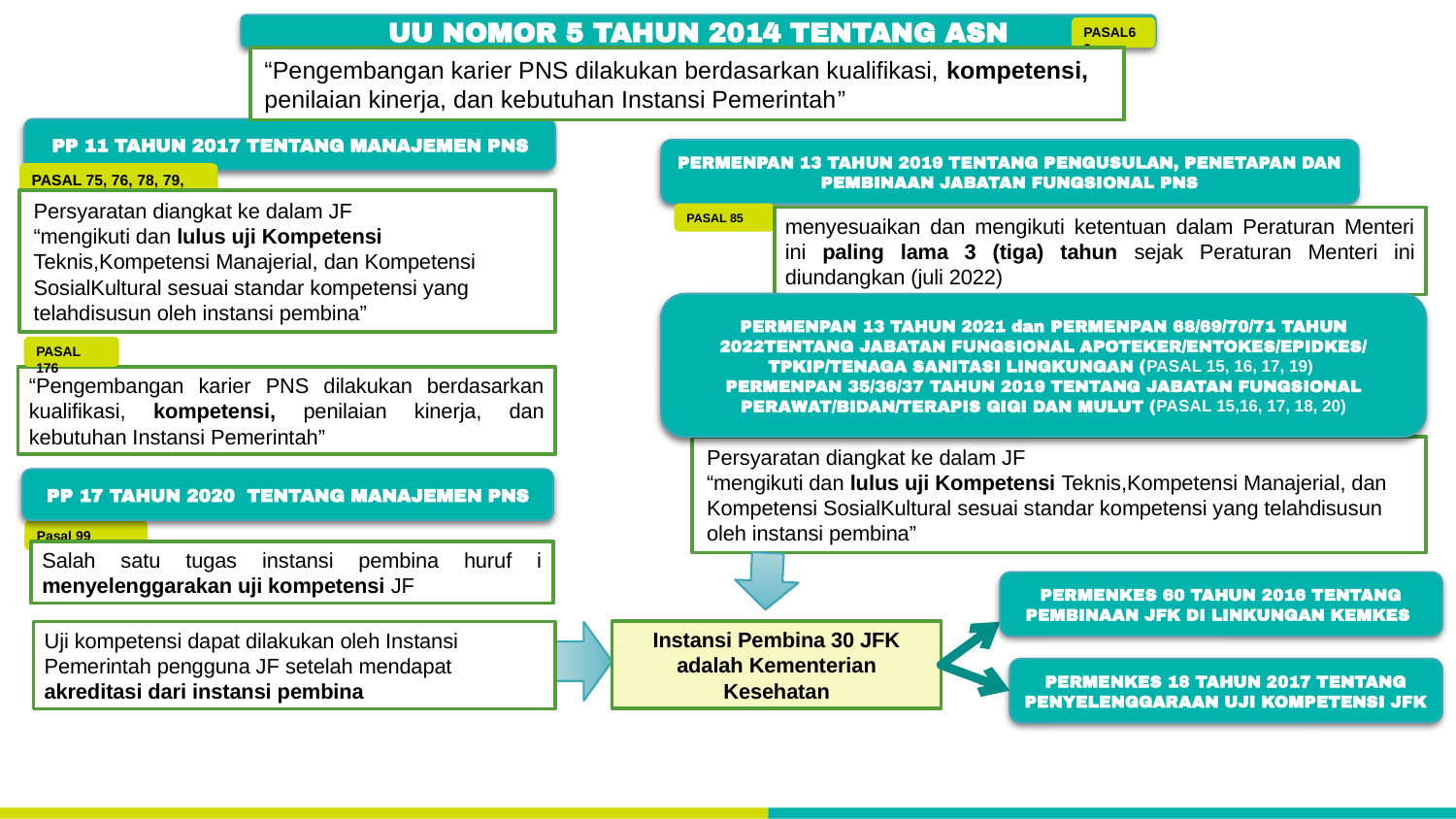

UU NOMOR 5 TAHUN 2014 TENTANG ASN
PASAL69
“Pengembangan karier PNS dilakukan berdasarkan kualifikasi, kompetensi, penilaian kinerja, dan kebutuhan Instansi Pemerintah”
PP 11 TAHUN 2017 TENTANG MANAJEMEN PNS
PERMENPAN 13 TAHUN 2019 TENTANG PENGUSULAN, PENETAPAN DAN PEMBINAAN JABATAN FUNGSIONAL PNS
PASAL 75, 76, 78, 79, 81
Persyaratan diangkat ke dalam JF
“mengikuti dan lulus uji Kompetensi Teknis,Kompetensi Manajerial, dan Kompetensi SosialKultural sesuai standar kompetensi yang telahdisusun oleh instansi pembina”
PASAL 85
menyesuaikan dan mengikuti ketentuan dalam Peraturan Menteri ini paling lama 3 (tiga) tahun sejak Peraturan Menteri ini diundangkan (juli 2022)

PERMENPAN 13 TAHUN 2021 dan PERMENPAN 68/69/70/71 TAHUN 2022TENTANG JABATAN FUNGSIONAL APOTEKER/ENTOKES/EPIDKES/
TPKIP/TENAGA SANITASI LINGKUNGAN (PASAL 15, 16, 17, 19)
PERMENPAN 35/36/37 TAHUN 2019 TENTANG JABATAN FUNGSIONAL PERAWAT/BIDAN/TERAPIS GIGI DAN MULUT (PASAL 15,16, 17, 18, 20)

PASAL 176
“Pengembangan karier PNS dilakukan berdasarkan kualifikasi, kompetensi, penilaian kinerja, dan kebutuhan Instansi Pemerintah”
Persyaratan diangkat ke dalam JF
“mengikuti dan lulus uji Kompetensi Teknis,Kompetensi Manajerial, dan Kompetensi SosialKultural sesuai standar kompetensi yang telahdisusun oleh instansi pembina”
PP 17 TAHUN 2020  TENTANG MANAJEMEN PNS
Pasal 99
Salah satu tugas instansi pembina huruf i menyelenggarakan uji kompetensi JF

PERMENKES 60 TAHUN 2016 TENTANG PEMBINAAN JFK DI LINKUNGAN KEMKES
Instansi Pembina 30 JFK adalah Kementerian Kesehatan
Uji kompetensi dapat dilakukan oleh Instansi
Pemerintah pengguna JF setelah mendapat
akreditasi dari instansi pembina

PERMENKES 18 TAHUN 2017 TENTANG PENYELENGGARAAN UJI KOMPETENSI JFK